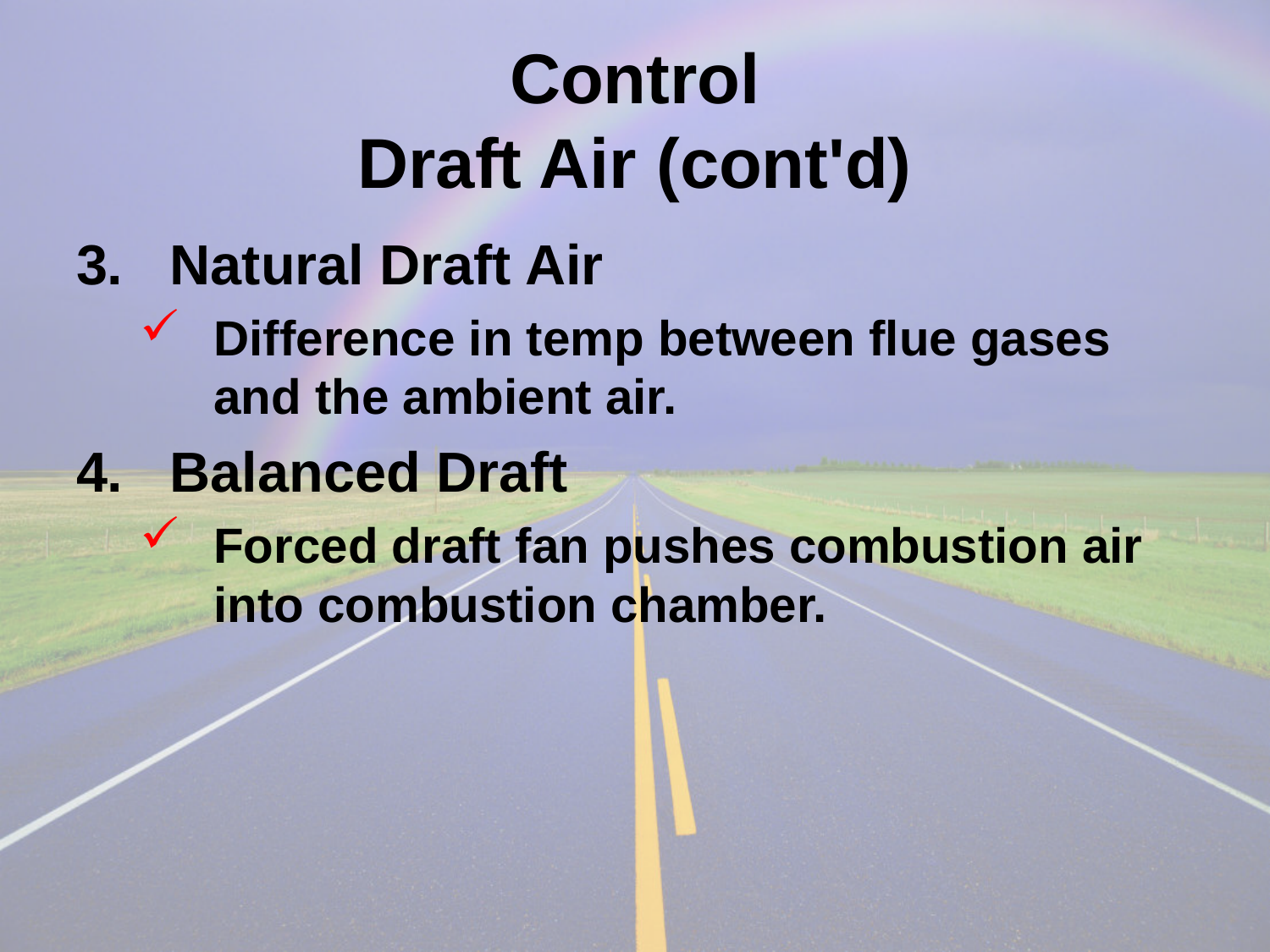

# Control Draft Air (cont'd)
3.   Natural Draft Air
Difference in temp between flue gases and the ambient air.
4.   Balanced Draft
Forced draft fan pushes combustion air into combustion chamber.